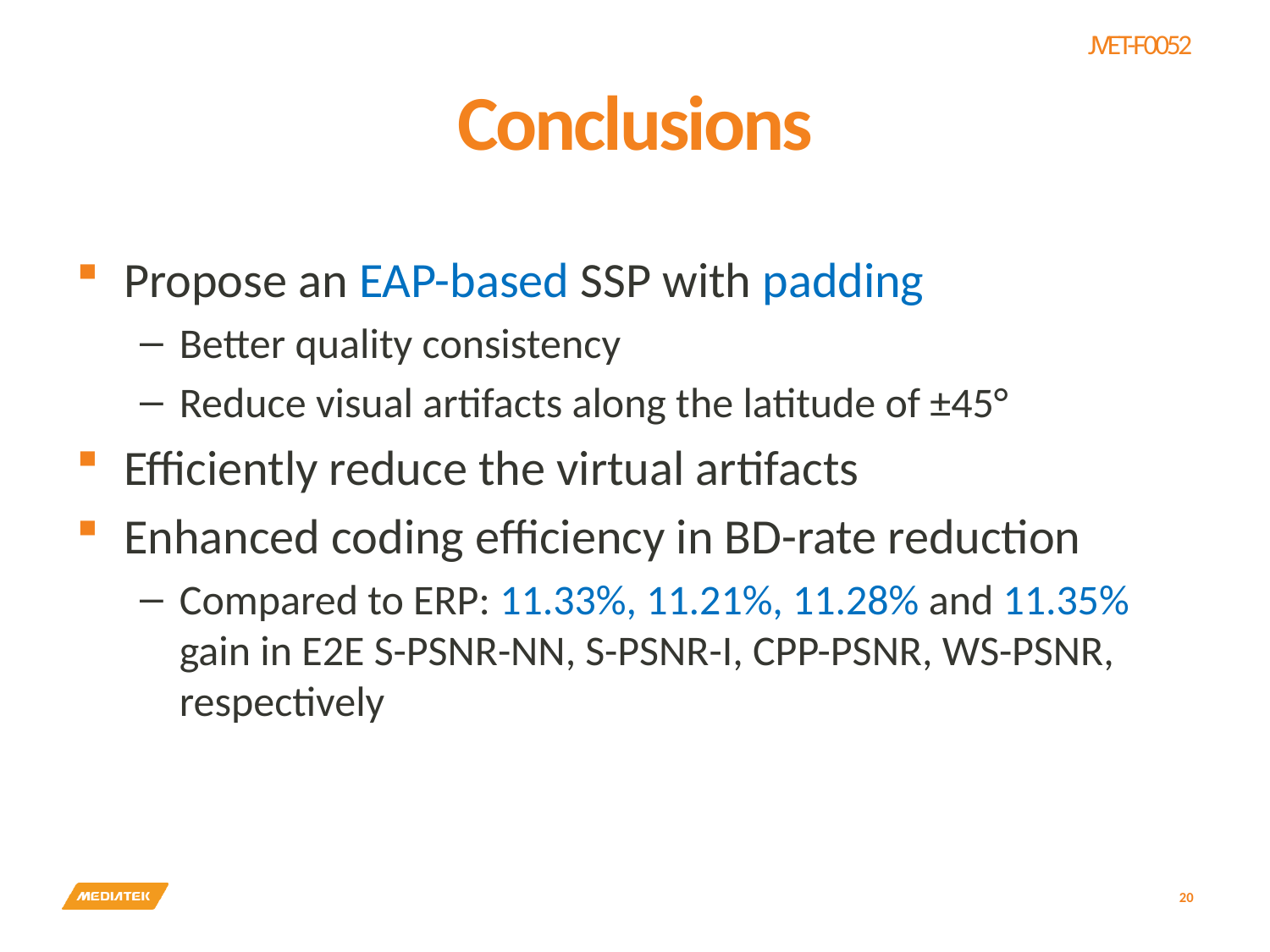

# Conclusions
Propose an EAP-based SSP with padding
Better quality consistency
Reduce visual artifacts along the latitude of ±45°
Efficiently reduce the virtual artifacts
Enhanced coding efficiency in BD-rate reduction
Compared to ERP: 11.33%, 11.21%, 11.28% and 11.35% gain in E2E S-PSNR-NN, S-PSNR-I, CPP-PSNR, WS-PSNR, respectively
20